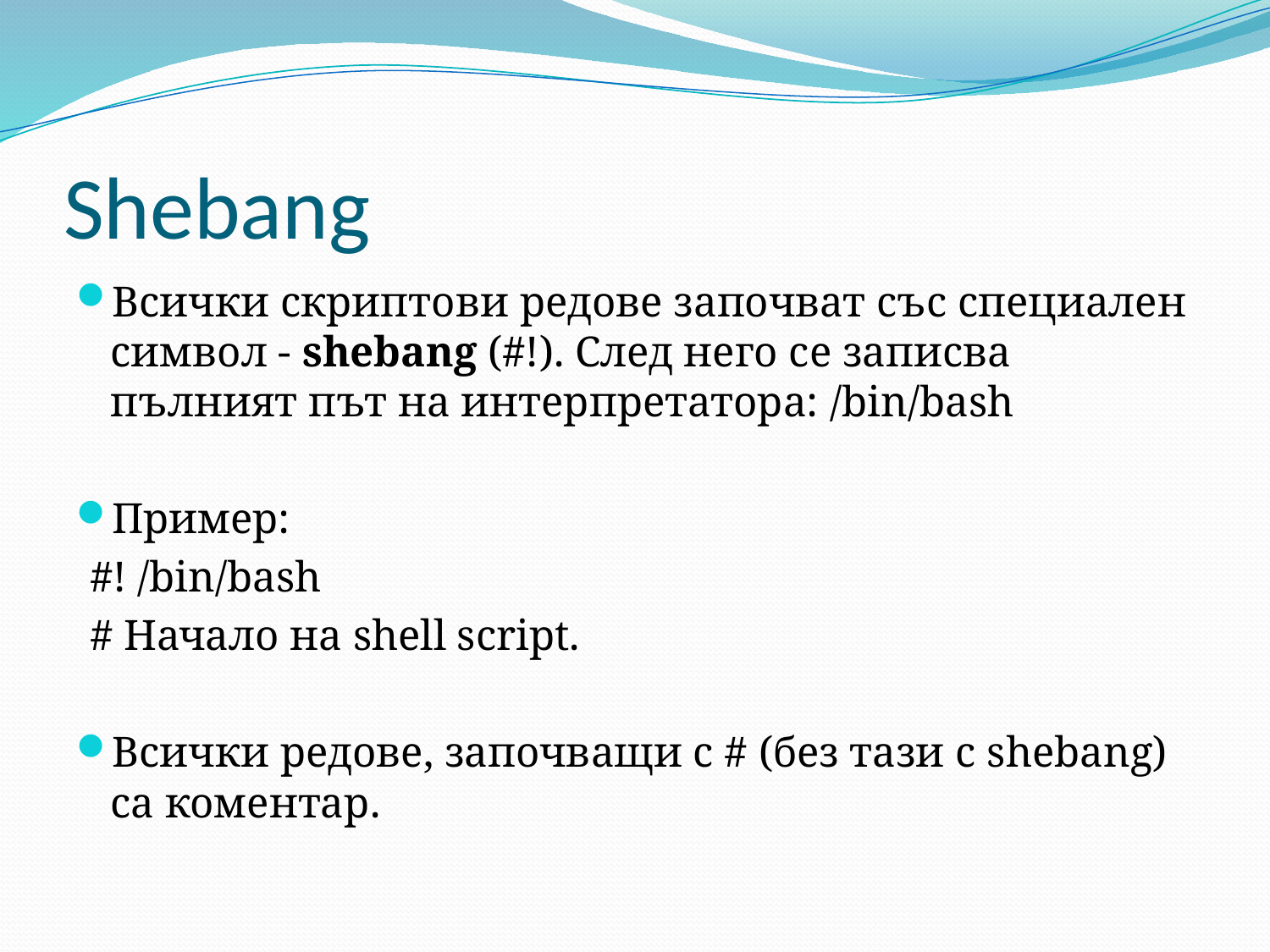

# Shebang
Всички скриптови редове започват със специален символ - shebang (#!). След него се записва пълният път на интерпретатора: /bin/bash

Пример:
#! /bin/bash
# Начало на shell script.

Всички редове, започващи с # (без тази с shebang) са коментар.